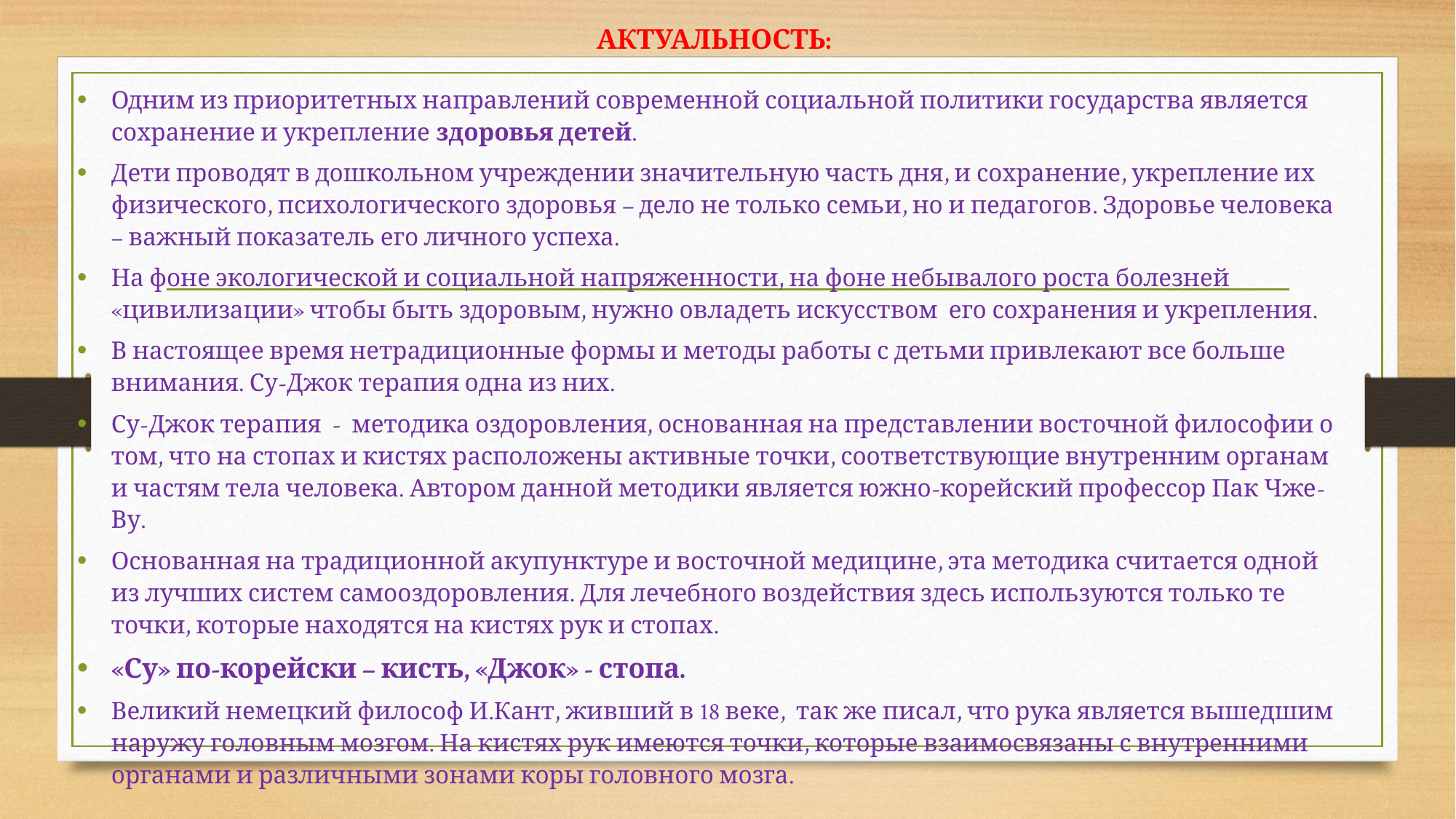

АКТУАЛЬНОСТЬ:
Одним из приоритетных направлений современной социальной политики государства является сохранение и укрепление здоровья детей.
Дети проводят в дошкольном учреждении значительную часть дня, и сохранение, укрепление их физического, психологического здоровья – дело не только семьи, но и педагогов. Здоровье человека – важный показатель его личного успеха.
На фоне экологической и социальной напряженности, на фоне небывалого роста болезней «цивилизации» чтобы быть здоровым, нужно овладеть искусством  его сохранения и укрепления.
В настоящее время нетрадиционные формы и методы работы с детьми привлекают все больше внимания. Су-Джок терапия одна из них.
Су-Джок терапия  -  методика оздоровления, основанная на представлении восточной философии о том, что на стопах и кистях расположены активные точки, соответствующие внутренним органам и частям тела человека. Автором данной методики является южно-корейский профессор Пак Чже-Ву.
Основанная на традиционной акупунктуре и восточной медицине, эта методика считается одной из лучших систем самооздоровления. Для лечебного воздействия здесь используются только те точки, которые находятся на кистях рук и стопах.
«Су» по-корейски – кисть, «Джок» - стопа.
Великий немецкий философ И.Кант, живший в 18 веке,  так же писал, что рука является вышедшим наружу головным мозгом. На кистях рук имеются точки, которые взаимосвязаны с внутренними органами и различными зонами коры головного мозга.